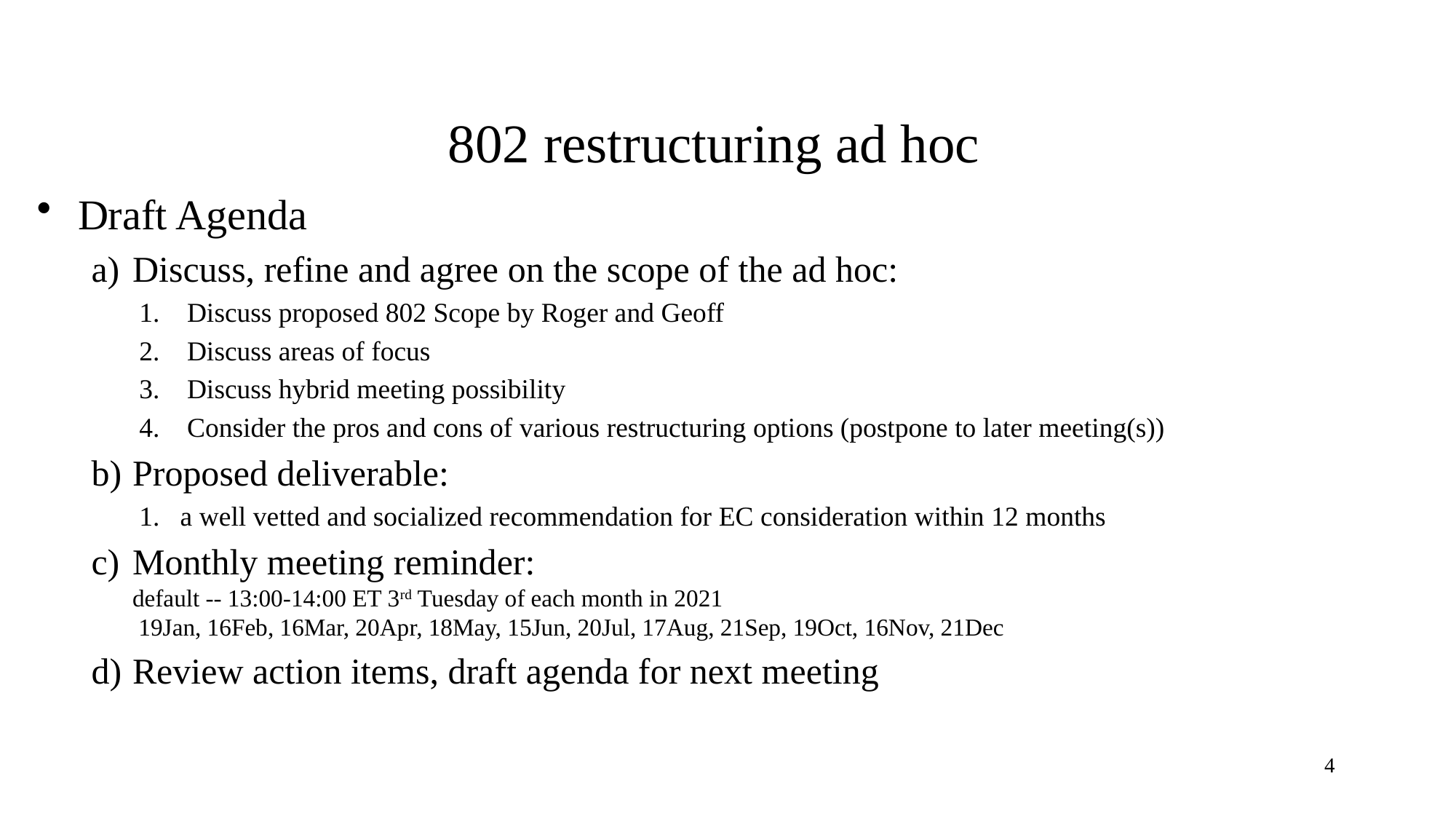

# 802 restructuring ad hoc
Draft Agenda
Discuss, refine and agree on the scope of the ad hoc:
Discuss proposed 802 Scope by Roger and Geoff
Discuss areas of focus
Discuss hybrid meeting possibility
Consider the pros and cons of various restructuring options (postpone to later meeting(s))
Proposed deliverable:
a well vetted and socialized recommendation for EC consideration within 12 months
Monthly meeting reminder:
default -- 13:00-14:00 ET 3rd Tuesday of each month in 2021
 19Jan, 16Feb, 16Mar, 20Apr, 18May, 15Jun, 20Jul, 17Aug, 21Sep, 19Oct, 16Nov, 21Dec
Review action items, draft agenda for next meeting

4